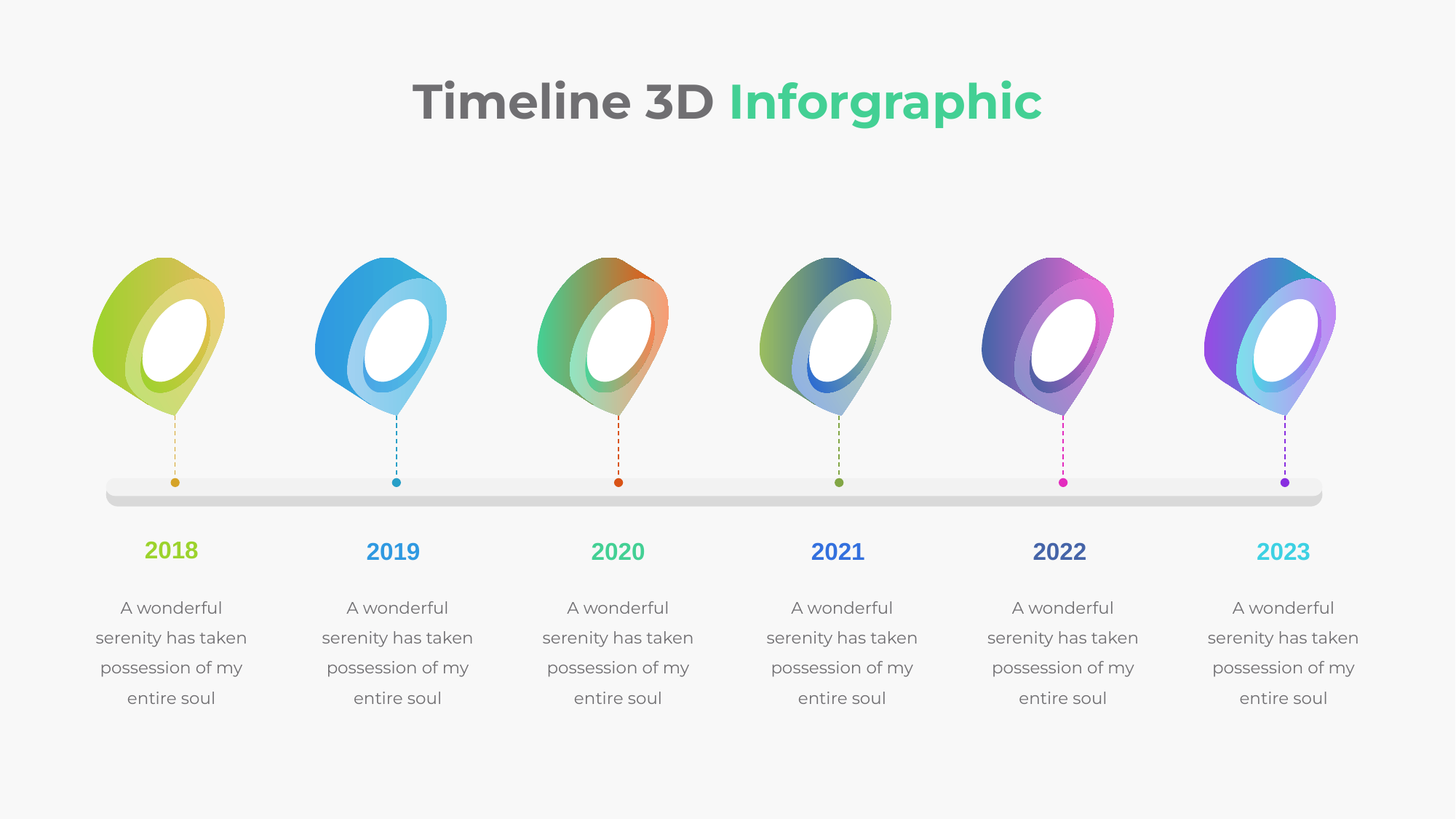

Timeline 3D Inforgraphic

2018
2019
2020
2021
2022
2023
A wonderful serenity has taken possession of my entire soul
A wonderful serenity has taken possession of my entire soul
A wonderful serenity has taken possession of my entire soul
A wonderful serenity has taken possession of my entire soul
A wonderful serenity has taken possession of my entire soul
A wonderful serenity has taken possession of my entire soul